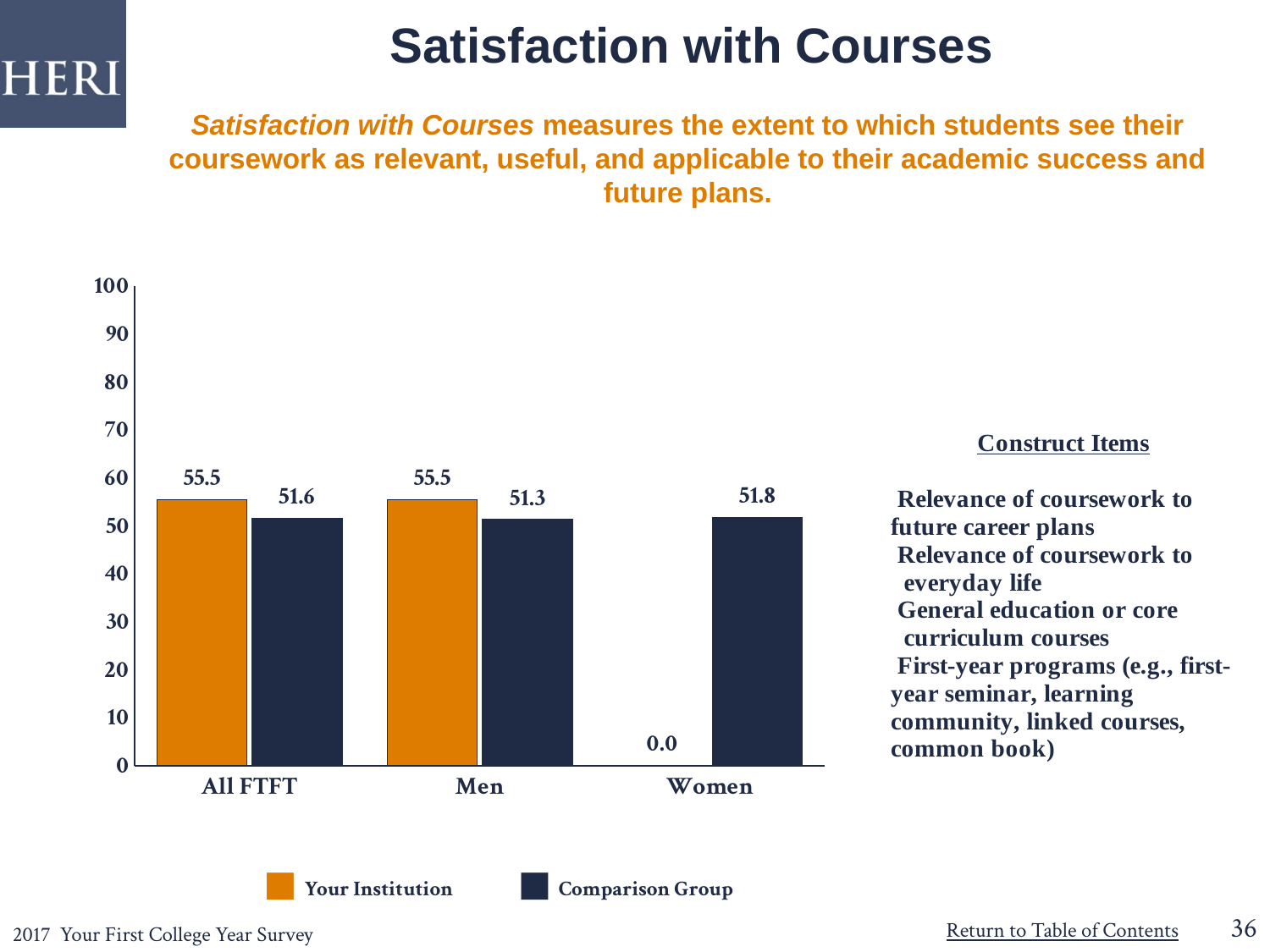

Satisfaction with Courses
Satisfaction with Courses measures the extent to which students see their coursework as relevant, useful, and applicable to their academic success and future plans.

### Chart

| Category |  |  |
|---|---|---|
| All FTFT | 55.49 | 51.6 |
| Men | 55.49 | 51.32 |
| Women | 0.0 | 51.79 |
■ Your Institution
■ Comparison Group
36
2017  Your First College Year Survey